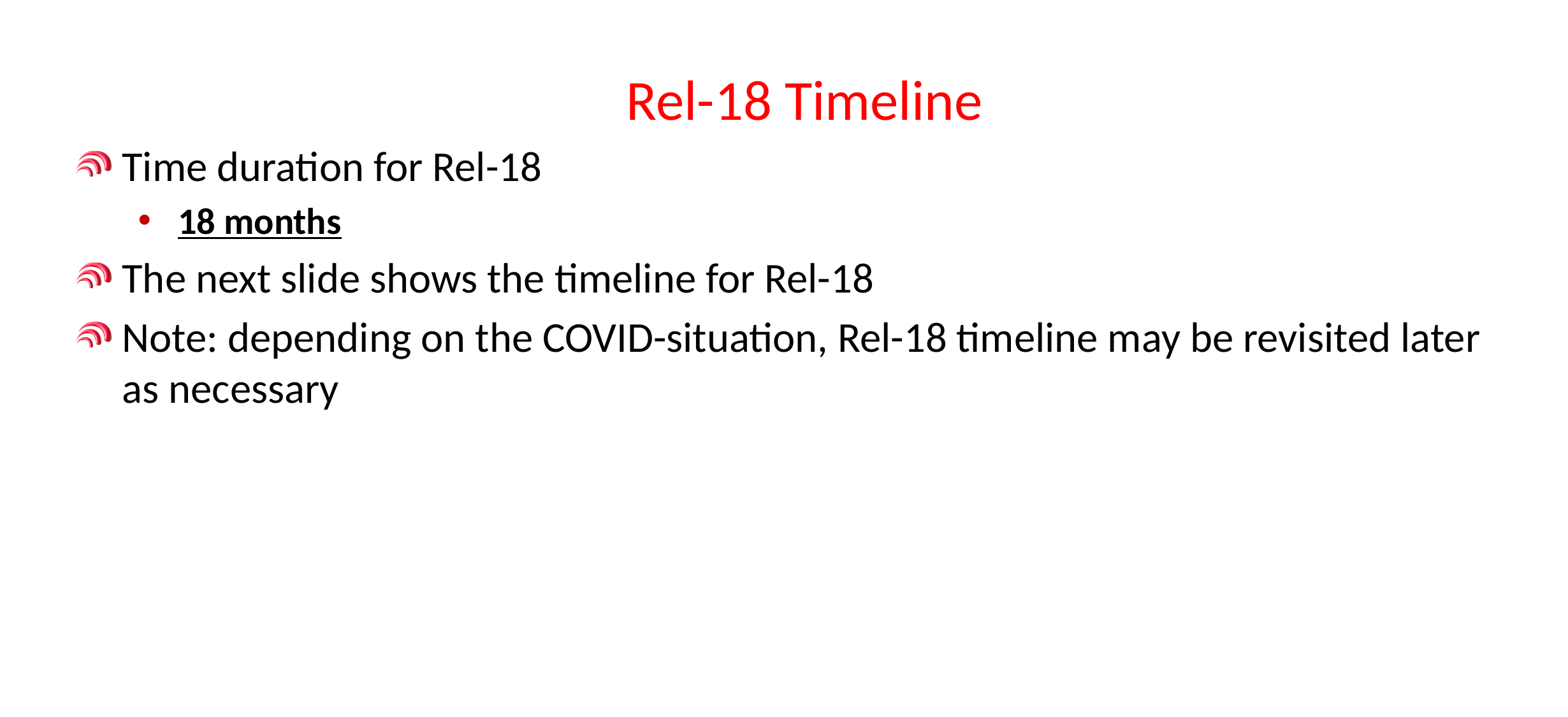

# Rel-18 Timeline
Time duration for Rel-18
18 months
The next slide shows the timeline for Rel-18
Note: depending on the COVID-situation, Rel-18 timeline may be revisited later as necessary